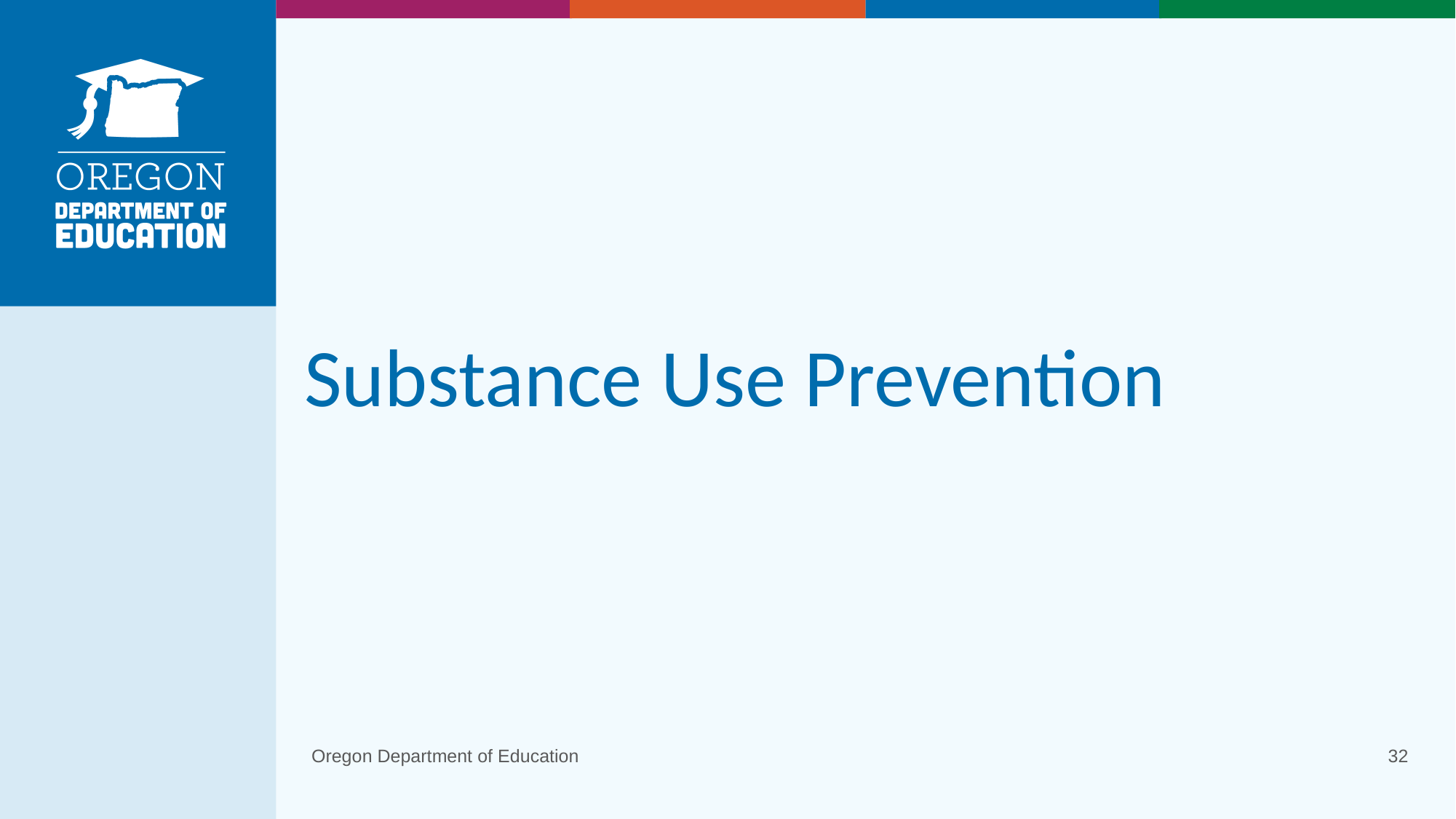

# Substance Use Prevention
Oregon Department of Education
32